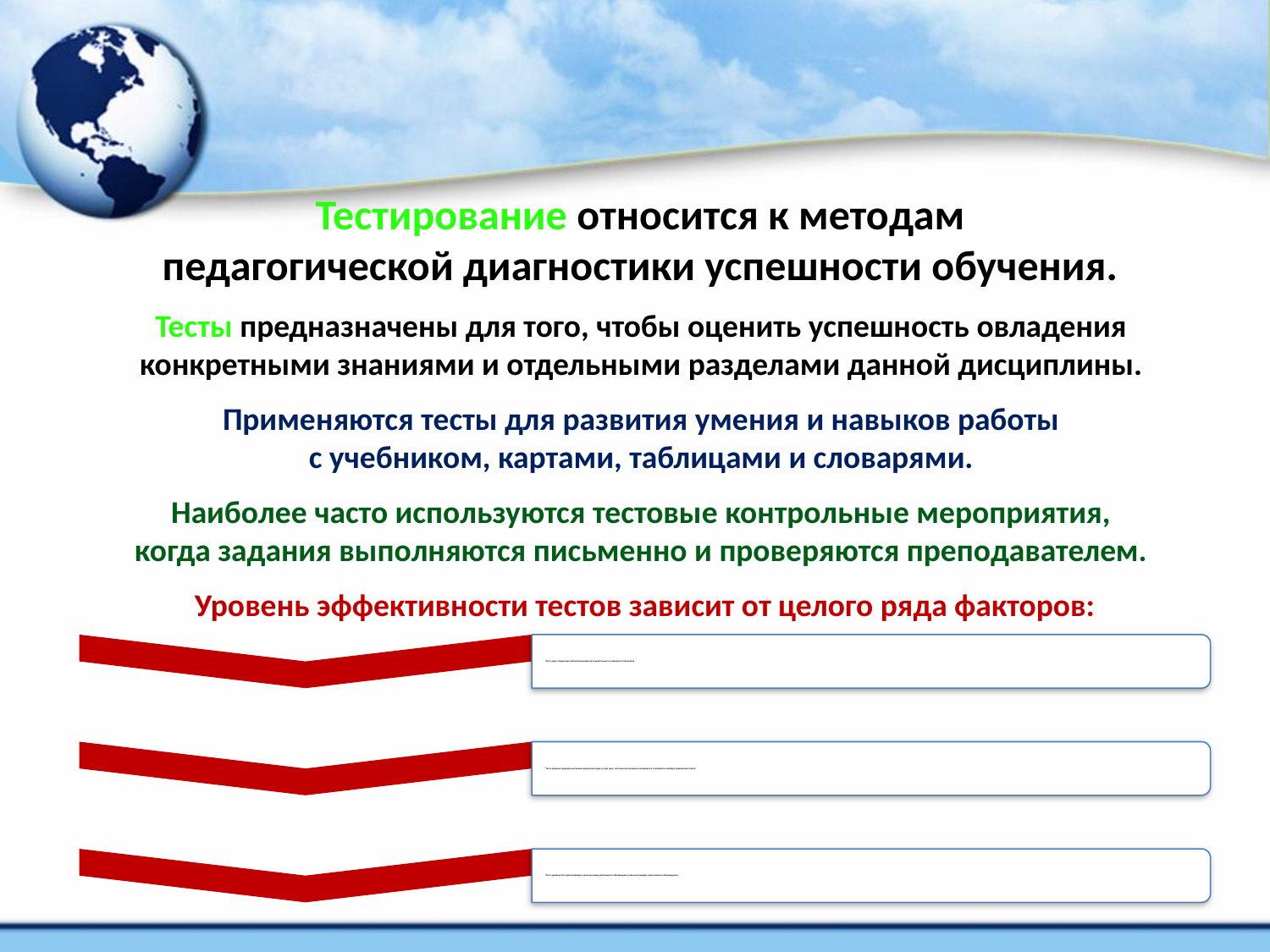

Тестирование относится к методам
педагогической диагностики успешности обучения.

Тесты предназначены для того, чтобы оценить успешность овладения
конкретными знаниями и отдельными разделами данной дисциплины.

Применяются тесты для развития умения и навыков работы
с учебником, картами, таблицами и словарями.

Наиболее часто используются тестовые контрольные мероприятия,
когда задания выполняются письменно и проверяются преподавателем.

Уровень эффективности тестов зависит от целого ряда факторов:
Тесты могут представить объективную картину знаний только по совокупности вопросов.
Тесты должны содержать несколько вопросов на одну и ту же тему, что позволит исключить возможность случайности в выборе правильного ответа.
Тесты должны быть ориентированы на разные виды деятельности обучающихся и разные операции, выполняемые обучающимся.